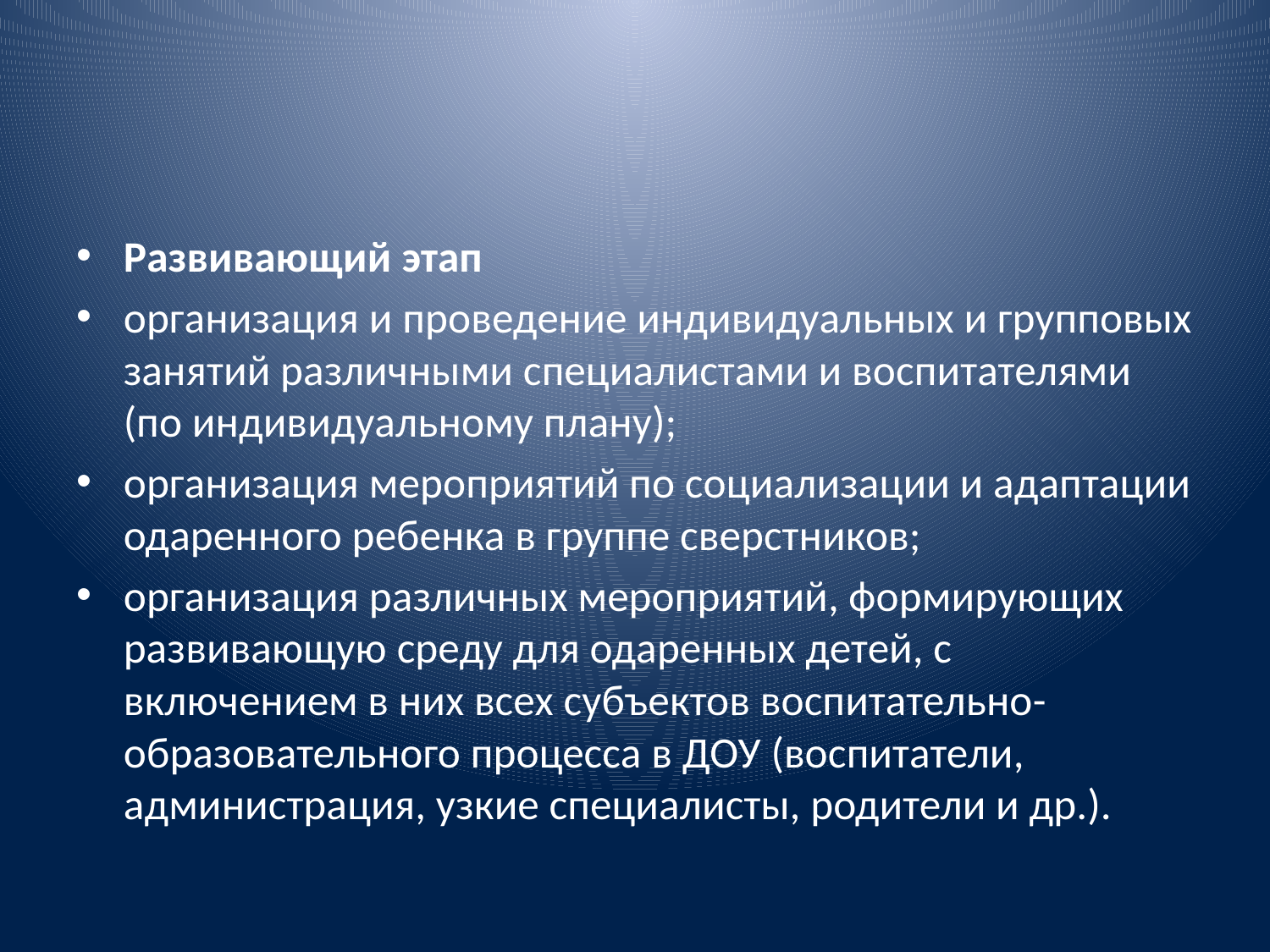

Развивающий этап
организация и проведение индивидуальных и групповых занятий различными специалистами и воспитателями (по индивидуальному плану);
организация мероприятий по социализации и адаптации одаренного ребенка в группе сверстников;
организация различных мероприятий, формирующих развивающую среду для одаренных детей, с включением в них всех субъектов воспитательно-образовательного процесса в ДОУ (воспитатели, администрация, узкие специалисты, родители и др.).